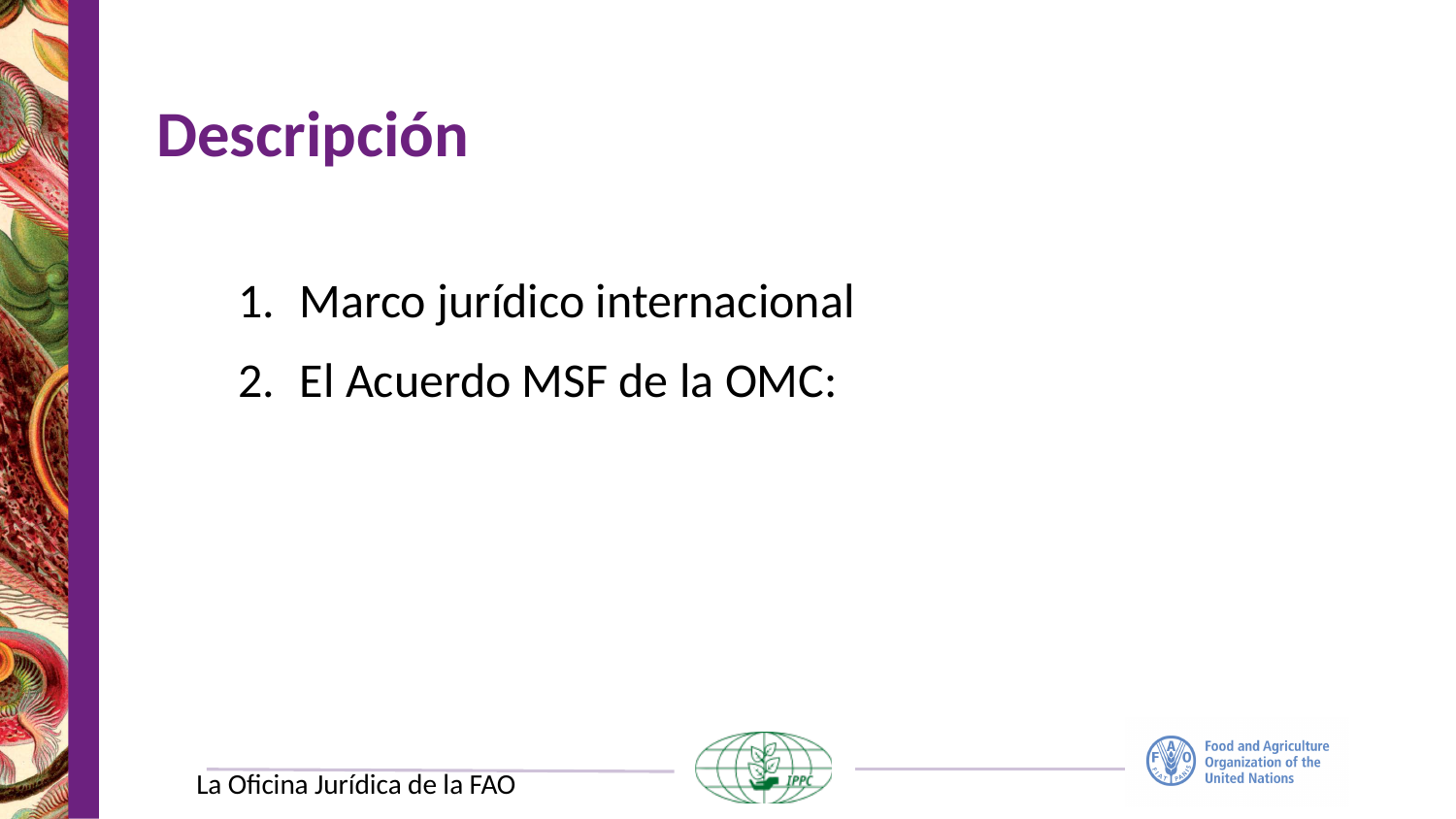

# Descripción
Marco jurídico internacional
El Acuerdo MSF de la OMC:
La Oficina Jurídica de la FAO